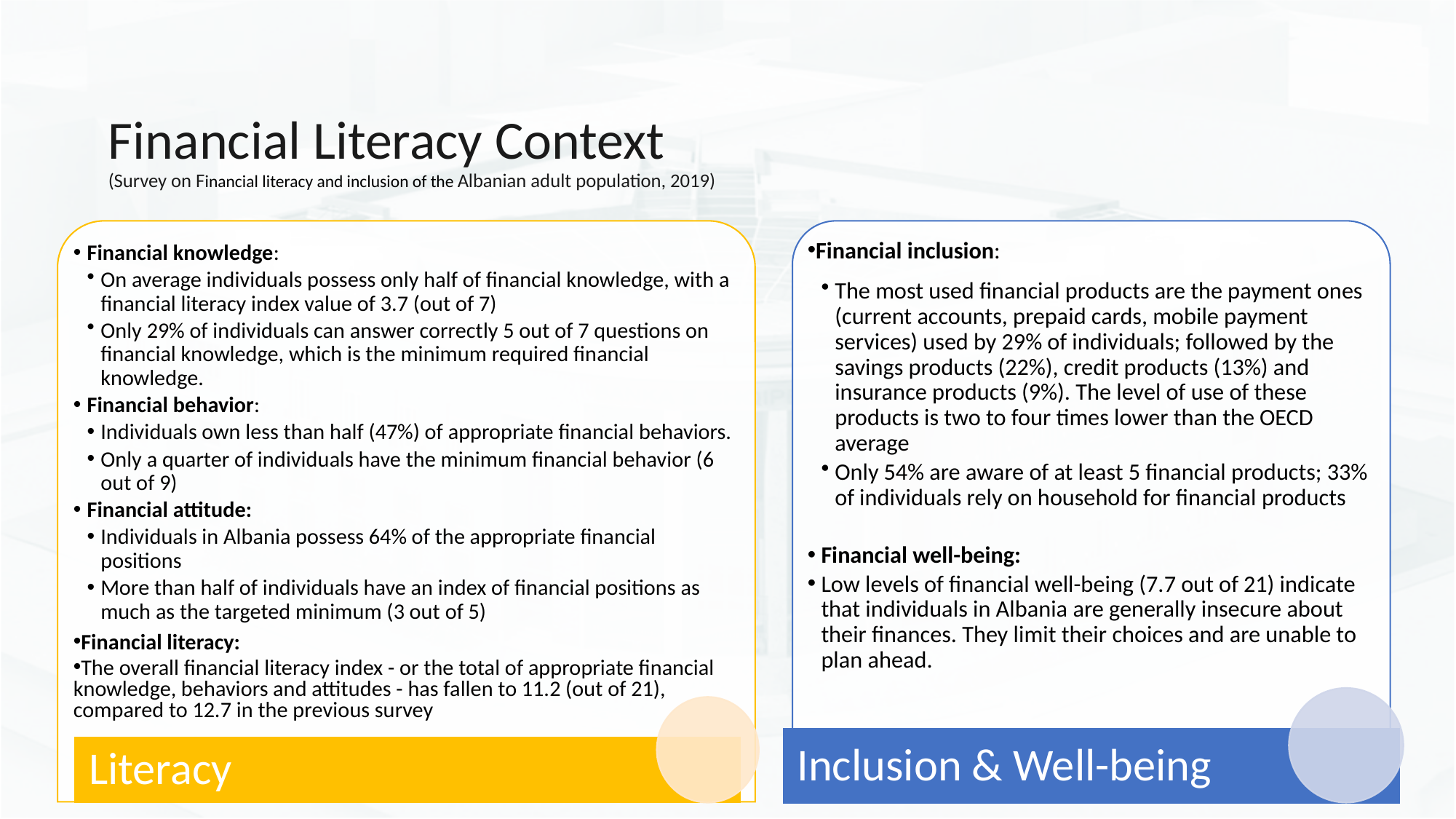

# Financial Literacy Context (Survey on Financial literacy and inclusion of the Albanian adult population, 2019)
Financial knowledge:
On average individuals possess only half of financial knowledge, with a financial literacy index value of 3.7 (out of 7)
Only 29% of individuals can answer correctly 5 out of 7 questions on financial knowledge, which is the minimum required financial knowledge.
Financial behavior:
Individuals own less than half (47%) of appropriate financial behaviors.
Only a quarter of individuals have the minimum financial behavior (6 out of 9)
Financial attitude:
Individuals in Albania possess 64% of the appropriate financial positions
More than half of individuals have an index of financial positions as much as the targeted minimum (3 out of 5)
Financial literacy:
The overall financial literacy index - or the total of appropriate financial knowledge, behaviors and attitudes - has fallen to 11.2 (out of 21), compared to 12.7 in the previous survey
Literacy
Financial inclusion:
The most used financial products are the payment ones (current accounts, prepaid cards, mobile payment services) used by 29% of individuals; followed by the savings products (22%), credit products (13%) and insurance products (9%). The level of use of these products is two to four times lower than the OECD average
Only 54% are aware of at least 5 financial products; 33% of individuals rely on household for financial products

Financial well-being:
Low levels of financial well-being (7.7 out of 21) indicate that individuals in Albania are generally insecure about their finances. They limit their choices and are unable to plan ahead.

Inclusion & Well-being
3